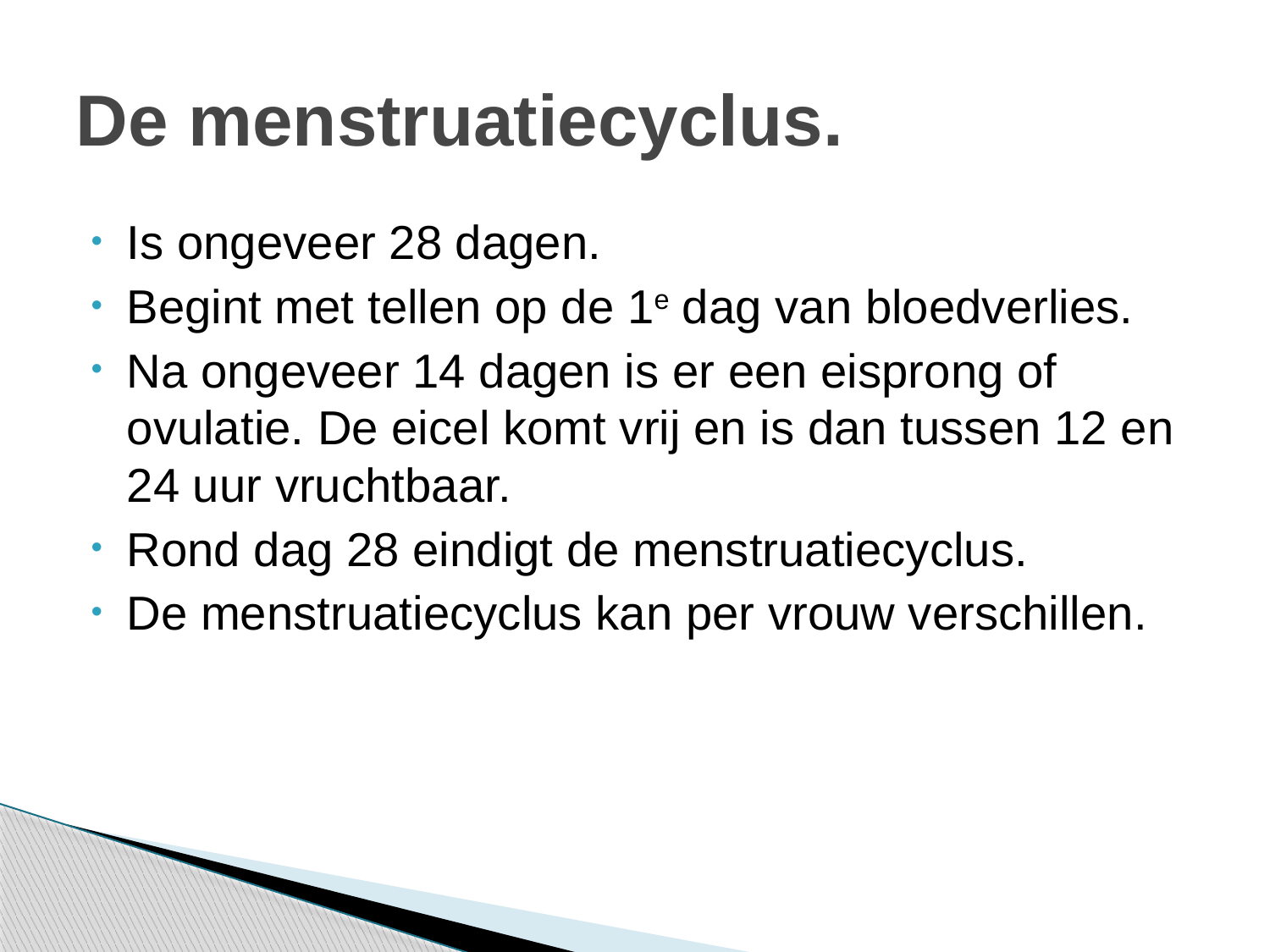

# De menstruatiecyclus.
Is ongeveer 28 dagen.
Begint met tellen op de 1e dag van bloedverlies.
Na ongeveer 14 dagen is er een eisprong of ovulatie. De eicel komt vrij en is dan tussen 12 en 24 uur vruchtbaar.
Rond dag 28 eindigt de menstruatiecyclus.
De menstruatiecyclus kan per vrouw verschillen.